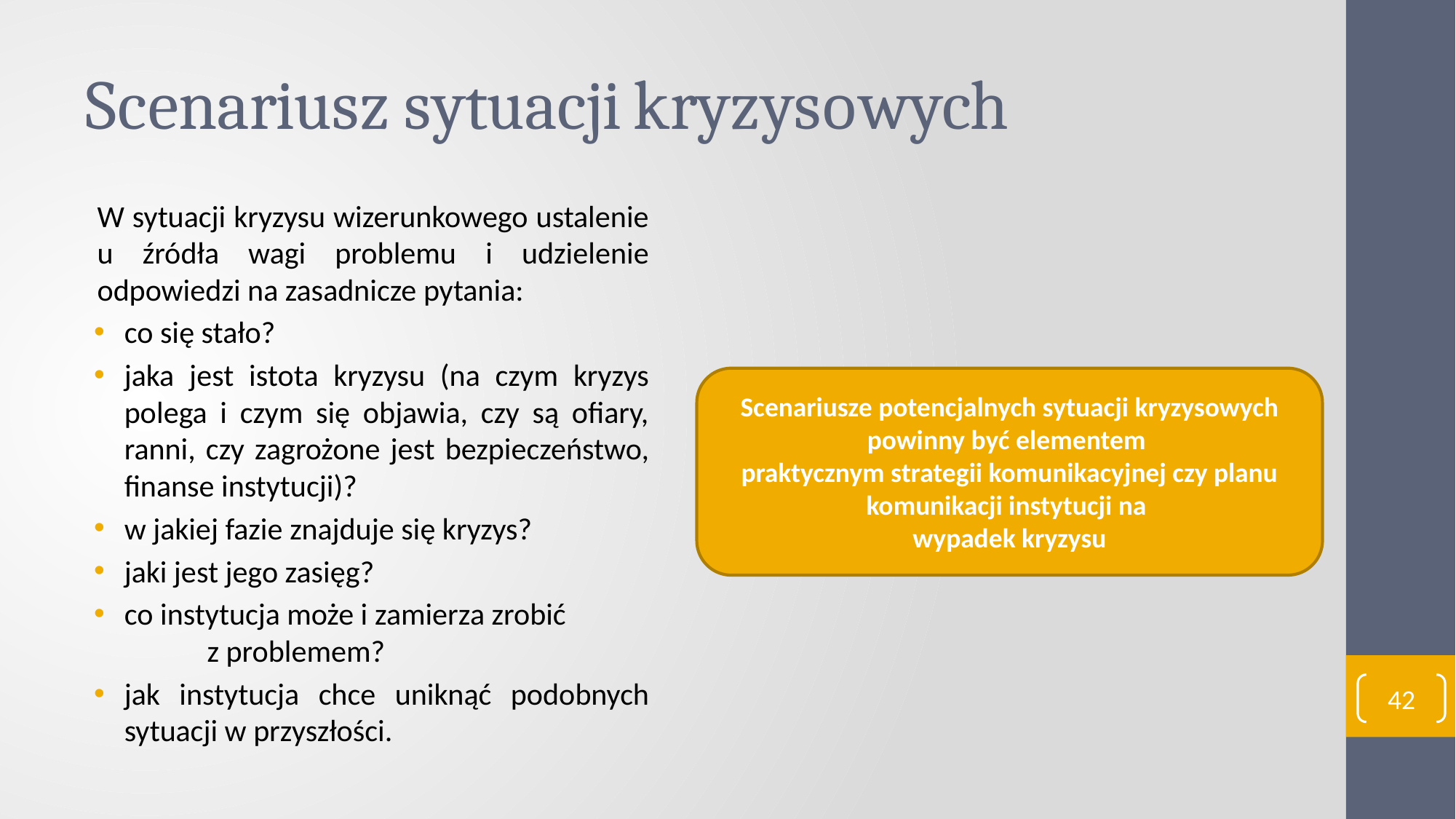

# Scenariusz sytuacji kryzysowych
W sytuacji kryzysu wizerunkowego ustalenie u źródła wagi problemu i udzielenie odpowiedzi na zasadnicze pytania:
co się stało?
jaka jest istota kryzysu (na czym kryzys polega i czym się objawia, czy są ofiary, ranni, czy zagrożone jest bezpieczeństwo, finanse instytucji)?
w jakiej fazie znajduje się kryzys?
jaki jest jego zasięg?
co instytucja może i zamierza zrobić                         z problemem?
jak instytucja chce uniknąć podobnych sytuacji w przyszłości.

Scenariusze potencjalnych sytuacji kryzysowych powinny być elementem
praktycznym strategii komunikacyjnej czy planu komunikacji instytucji na
wypadek kryzysu
42